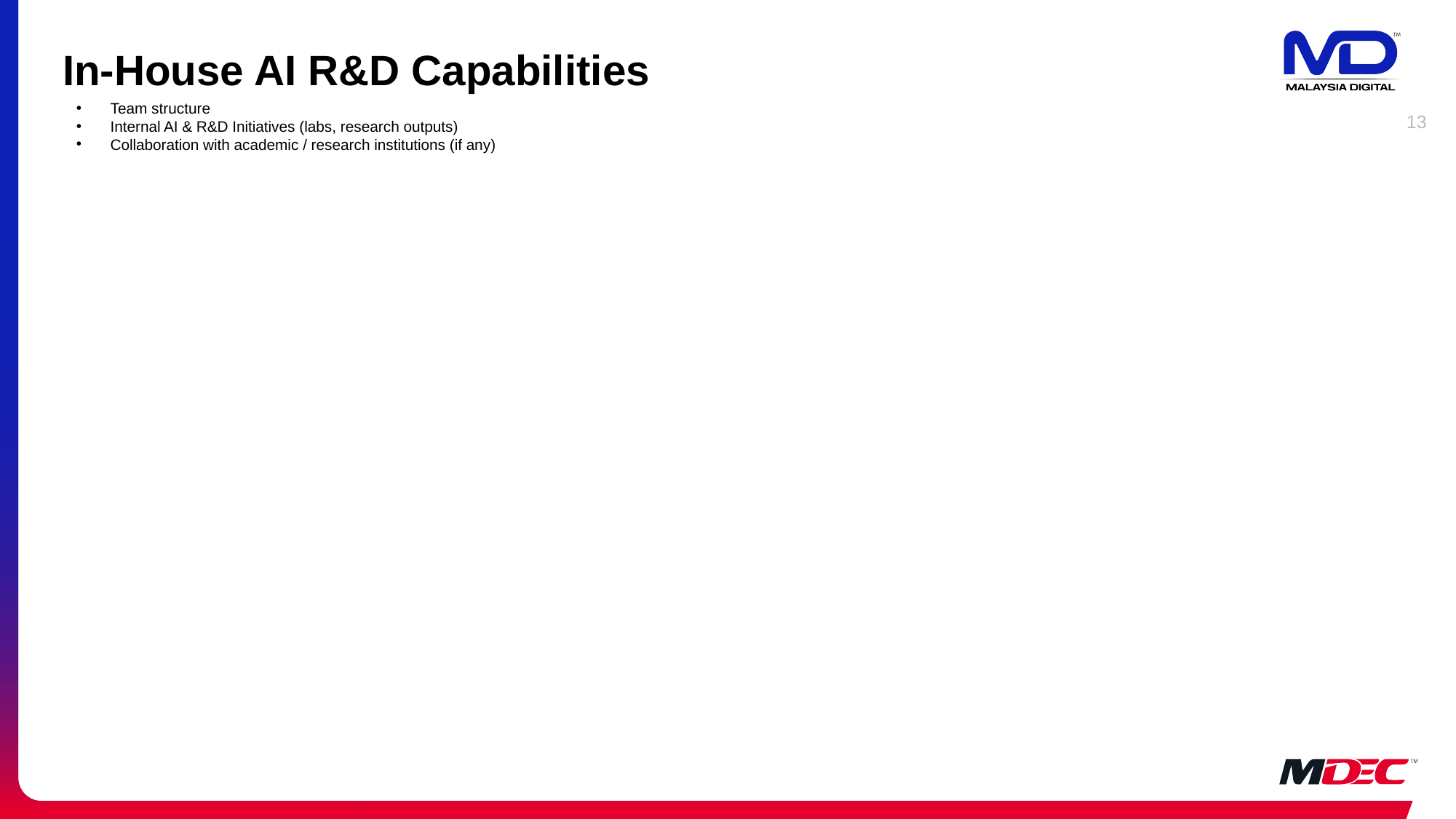

# In-House AI R&D Capabilities
Team structure
Internal AI & R&D Initiatives (labs, research outputs)
Collaboration with academic / research institutions (if any)
13